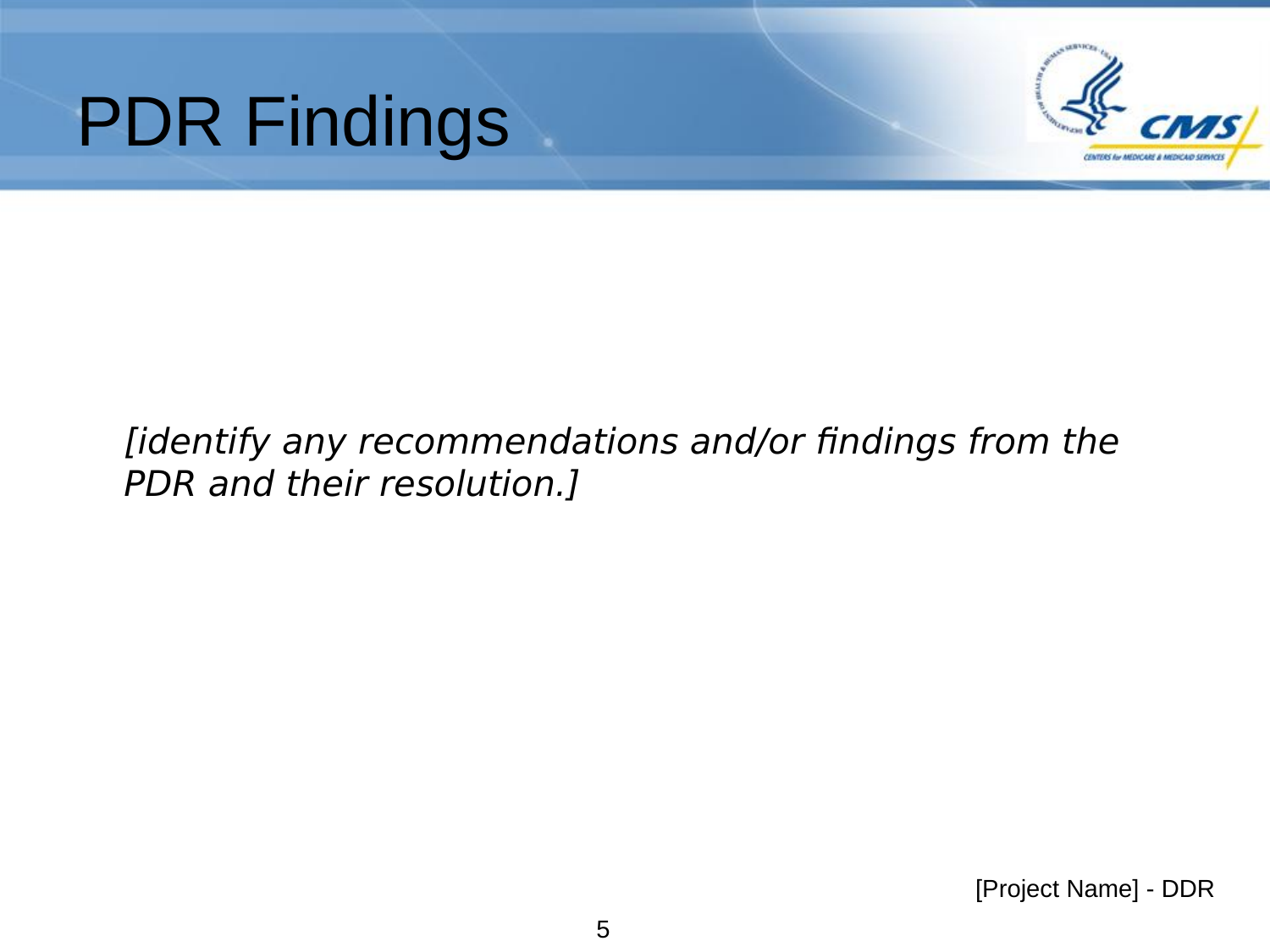

# PDR Findings
[identify any recommendations and/or findings from the PDR and their resolution.]

[Project Name] - DDR
5